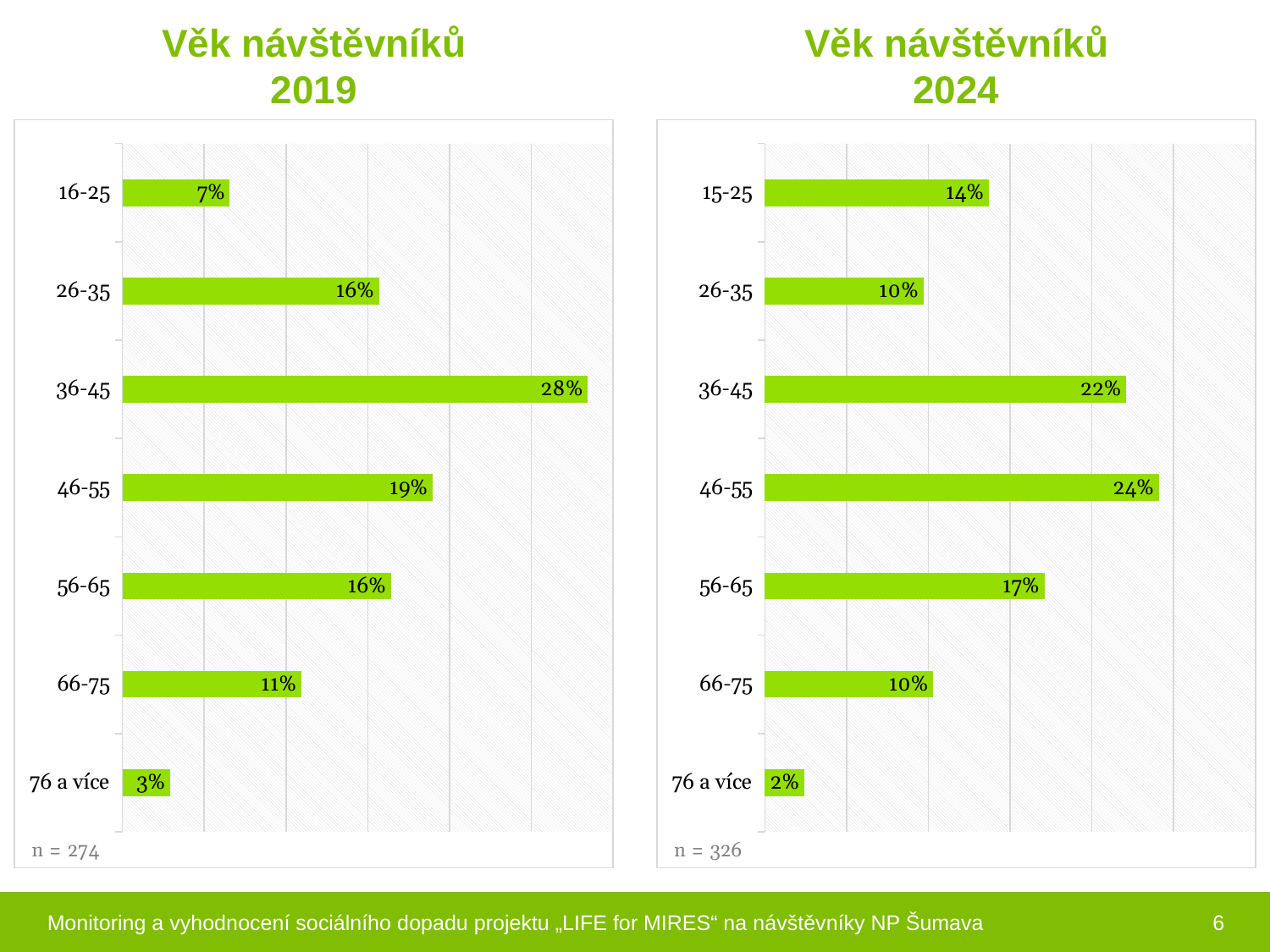

Věk návštěvníků
2019

Věk návštěvníků
2024

### Chart

| Category | Řada 1 |
|---|---|
| 76 a více | 0.0291970802919708 |
| 66-75 | 0.109489051094891 |
| 56-65 | 0.164233576642336 |
| 46-55 | 0.18978102189781 |
| 36-45 | 0.284671532846715 |
| 26-35 | 0.156934306569343 |
| 16-25 | 0.0656934306569343 |

### Chart

| Category | Řada 1 |
|---|---|
| 76 a více | 0.024 |
| 66-75 | 0.103 |
| 56-65 | 0.171 |
| 46-55 | 0.241 |
| 36-45 | 0.221 |
| 26-35 | 0.097 |
| 15-25 | 0.137 |
6
Monitoring a vyhodnocení sociálního dopadu projektu „LIFE for MIRES“ na návštěvníky NP Šumava